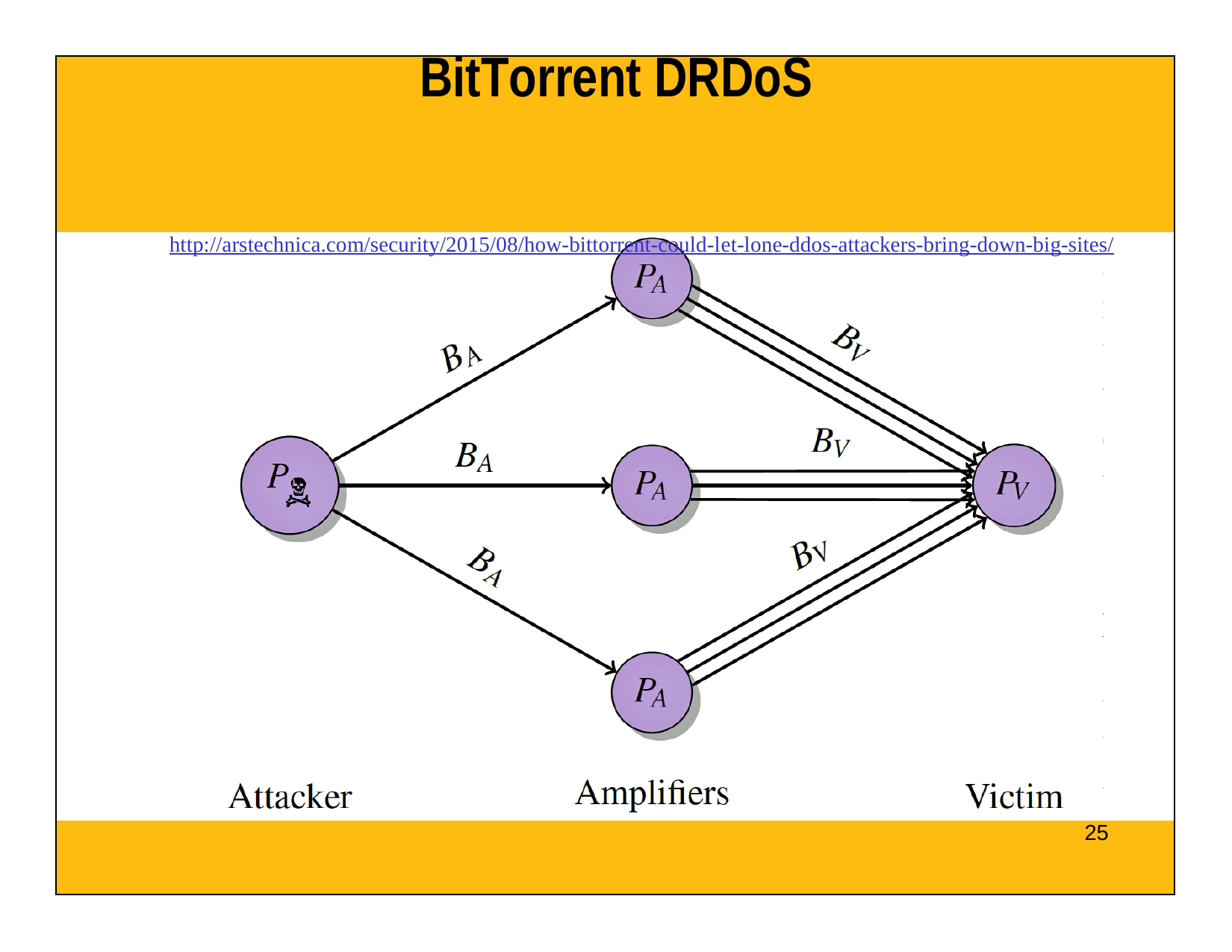

| BitTorrent DRDoS |
| --- |
| http://arstechnica.com/security/2015/08/how-bittorrent-could-let-lone-ddos-attackers-bring-down-big-sites/ |
| 25 |